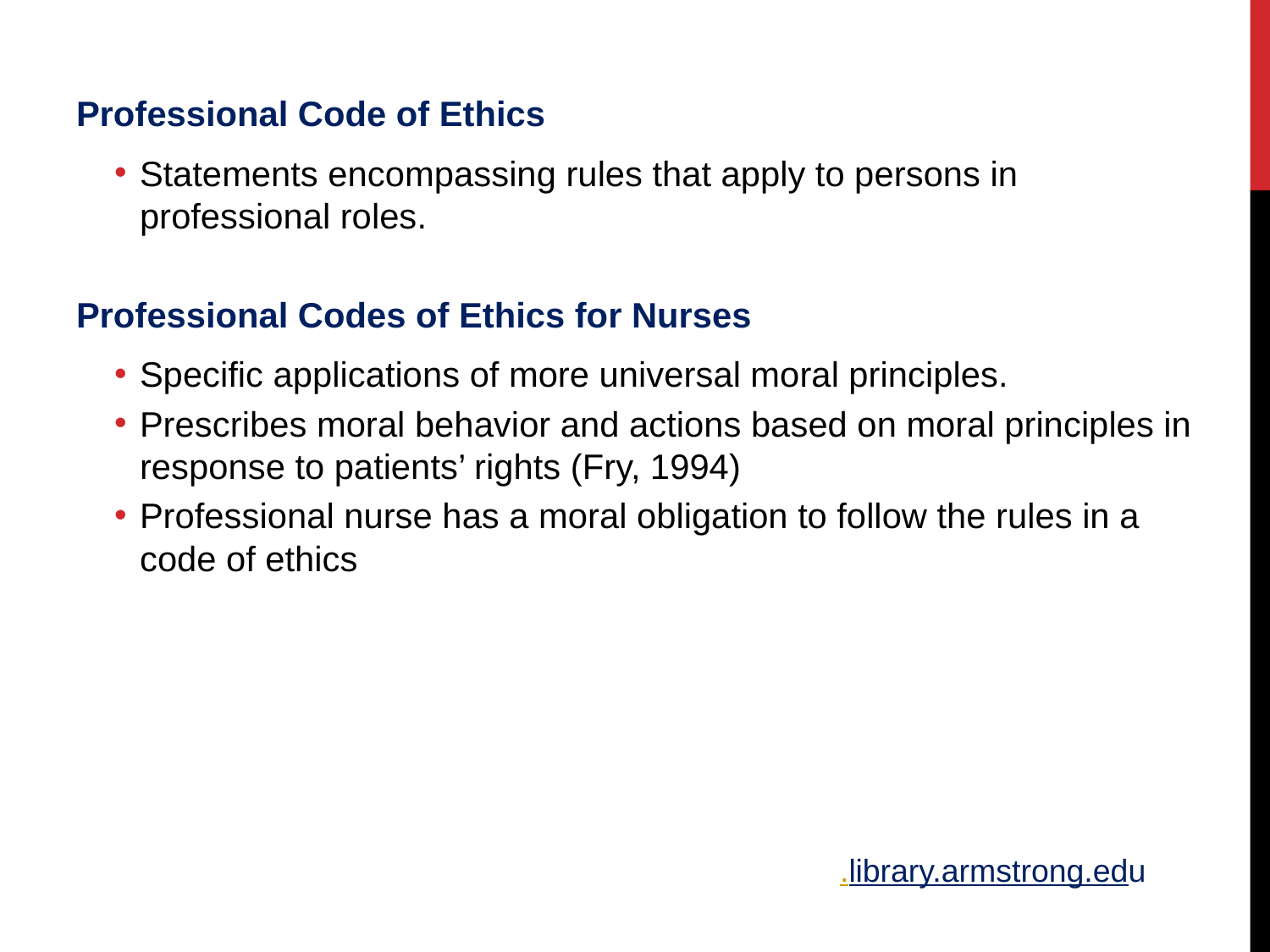

Professional Code of Ethics
Statements encompassing rules that apply to persons in professional roles.

Professional Codes of Ethics for Nurses
Specific applications of more universal moral principles.
Prescribes moral behavior and actions based on moral principles in response to patients’ rights (Fry, 1994)
Professional nurse has a moral obligation to follow the rules in a code of ethics
.library.armstrong.edu